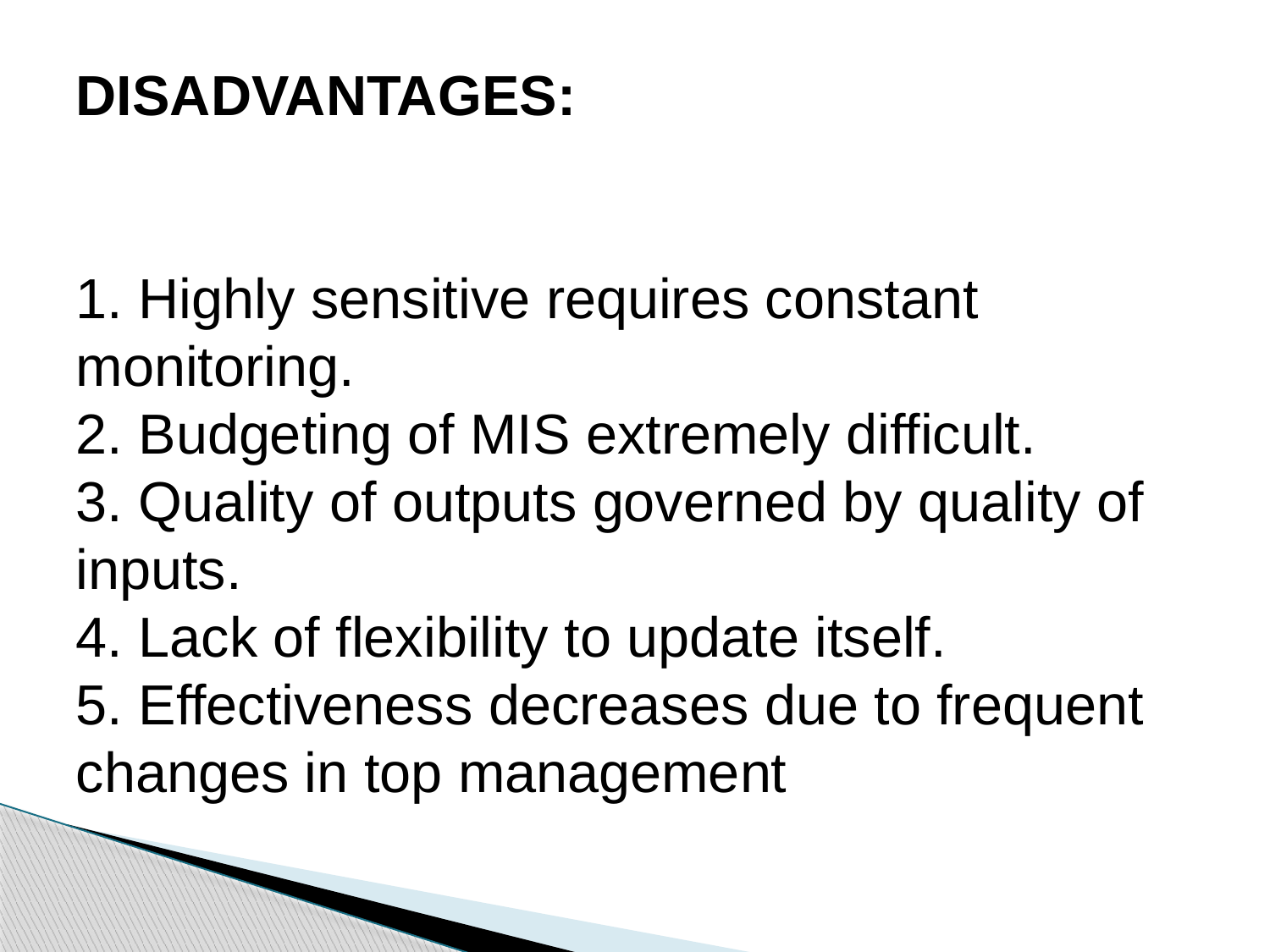

DISADVANTAGES:
1. Highly sensitive requires constant monitoring.
2. Budgeting of MIS extremely difficult.
3. Quality of outputs governed by quality of inputs.
4. Lack of flexibility to update itself.
5. Effectiveness decreases due to frequent changes in top management